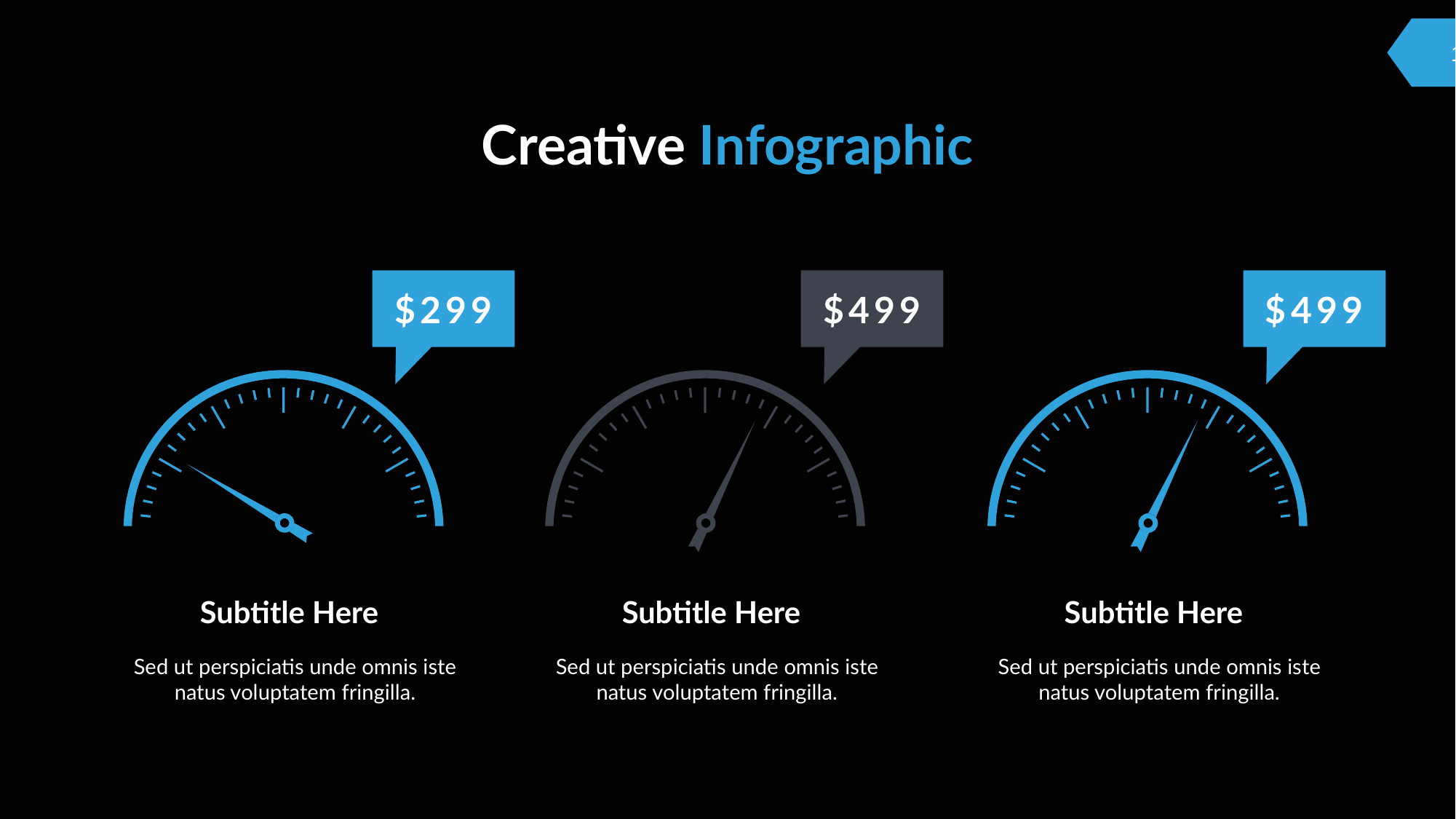

Creative Infographic

$499
$499
$299

Subtitle Here
Subtitle Here
Subtitle Here
Sed ut perspiciatis unde omnis iste natus voluptatem fringilla.
Sed ut perspiciatis unde omnis iste natus voluptatem fringilla.
Sed ut perspiciatis unde omnis iste natus voluptatem fringilla.